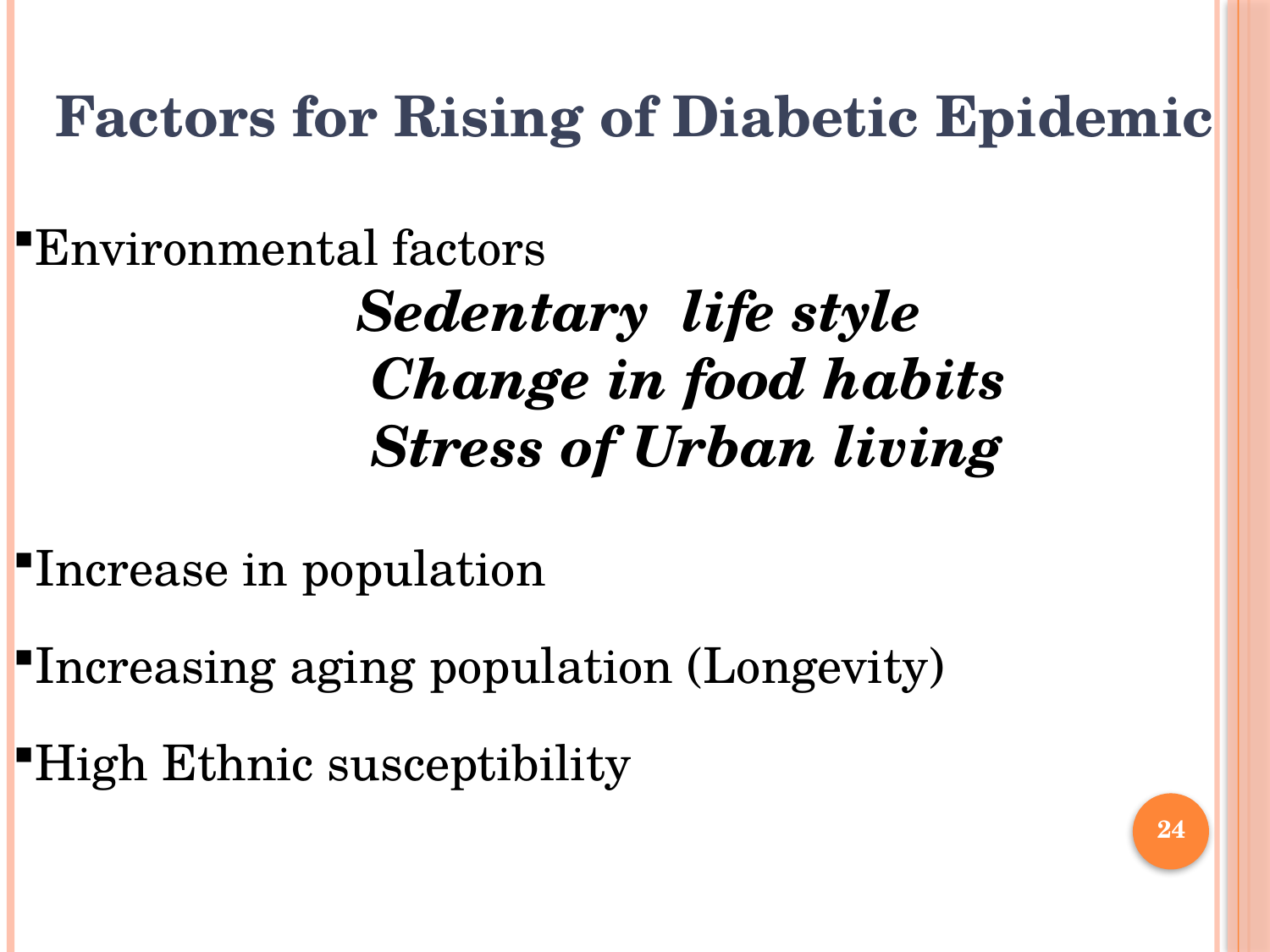

Factors for Rising of Diabetic Epidemic

Environmental factors
                         Sedentary  life style
                      Change in food habits
                      Stress of Urban living

Increase in population

Increasing aging population (Longevity)

High Ethnic susceptibility
24